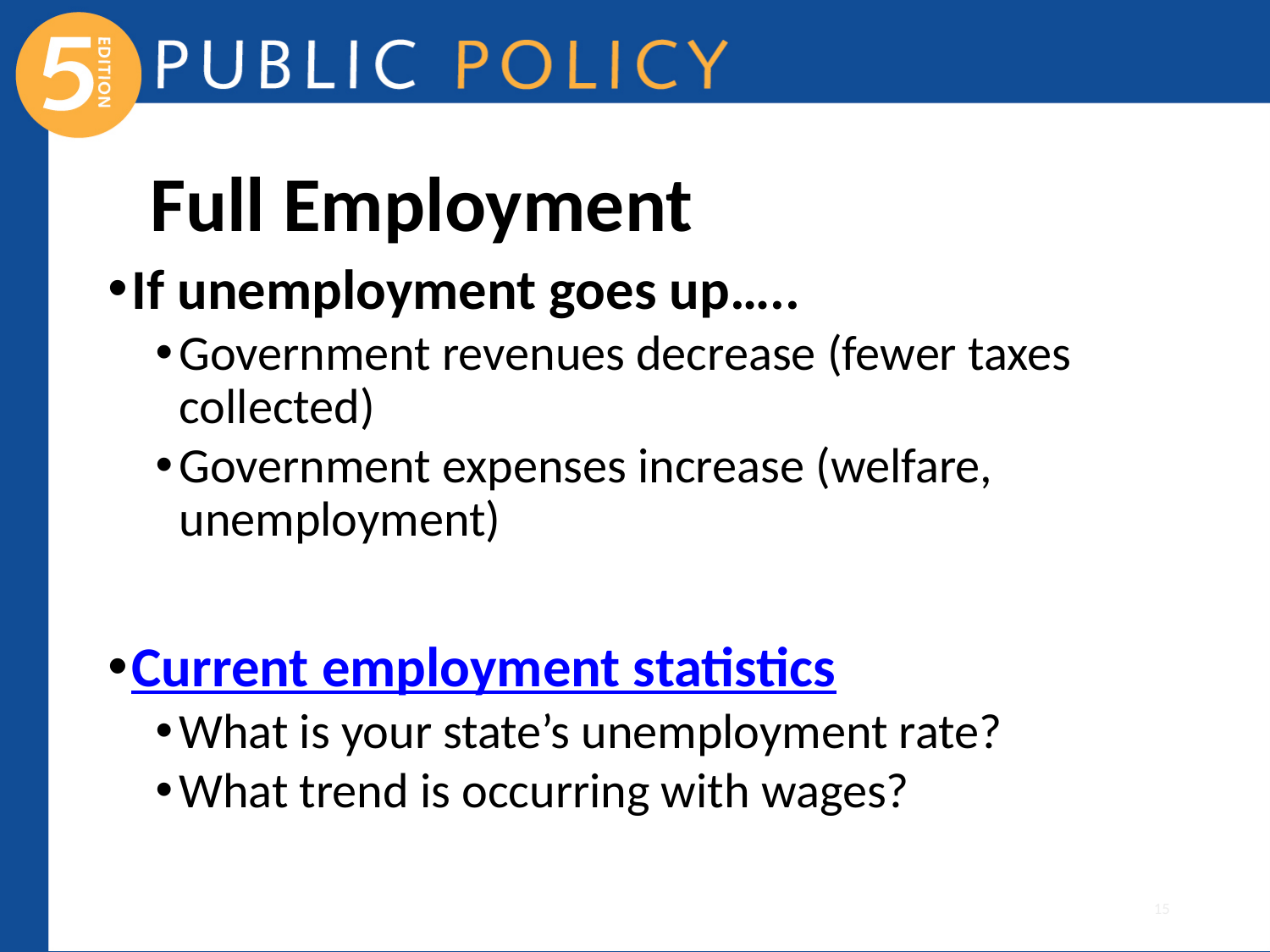

# Full Employment
If unemployment goes up…..
Government revenues decrease (fewer taxes collected)
Government expenses increase (welfare, unemployment)

Current employment statistics
What is your state’s unemployment rate?
What trend is occurring with wages?

15